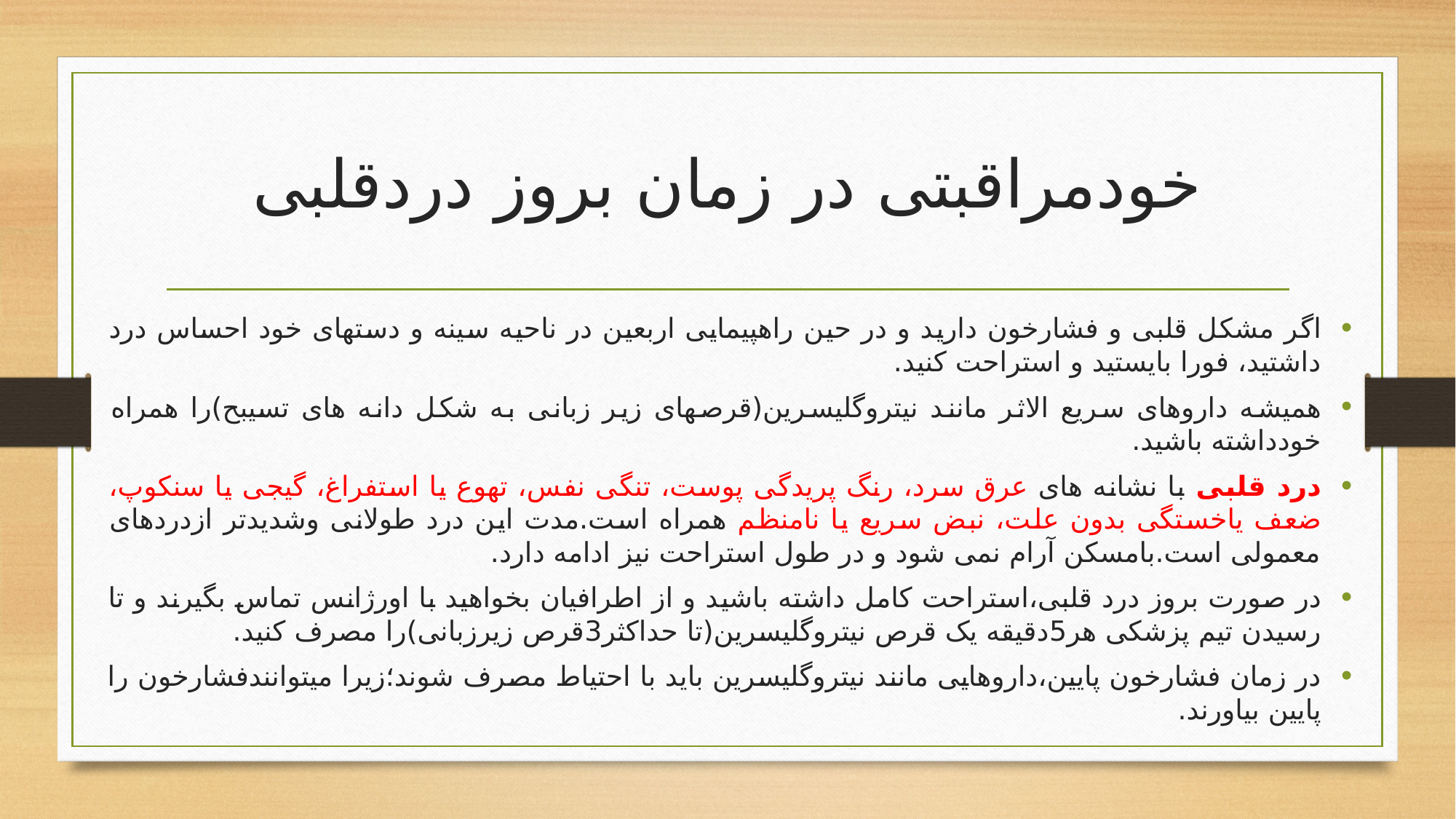

# خودمراقبتی در زمان بروز دردقلبی
اگر مشکل قلبی و فشارخون دارید و در حین راهپیمایی اربعین در ناحیه سینه و دستهای خود احساس درد داشتید، فورا بایستید و استراحت کنید.
همیشه داروهای سریع الاثر مانند نیتروگلیسرین(قرصهای زیر زبانی به شکل دانه های تسیبح)را همراه خودداشته باشید.
درد قلبی با نشانه های عرق سرد، رنگ پریدگی پوست، تنگی نفس، تهوع یا استفراغ، گیجی یا سنکوپ، ضعف یاخستگی بدون علت، نبض سریع یا نامنظم همراه است.مدت این درد طولانی وشدیدتر ازدردهای معمولی است.بامسکن آرام نمی شود و در طول استراحت نیز ادامه دارد.
در صورت بروز درد قلبی،استراحت کامل داشته باشید و از اطرافیان بخواهید با اورژانس تماس بگیرند و تا رسیدن تیم پزشکی هر5دقیقه یک قرص نیتروگلیسرین(تا حداکثر3قرص زیرزبانی)را مصرف کنید.
در زمان فشارخون پایین،داروهایی مانند نیتروگلیسرین باید با احتیاط مصرف شوند؛زیرا میتوانندفشارخون را پایین بیاورند.